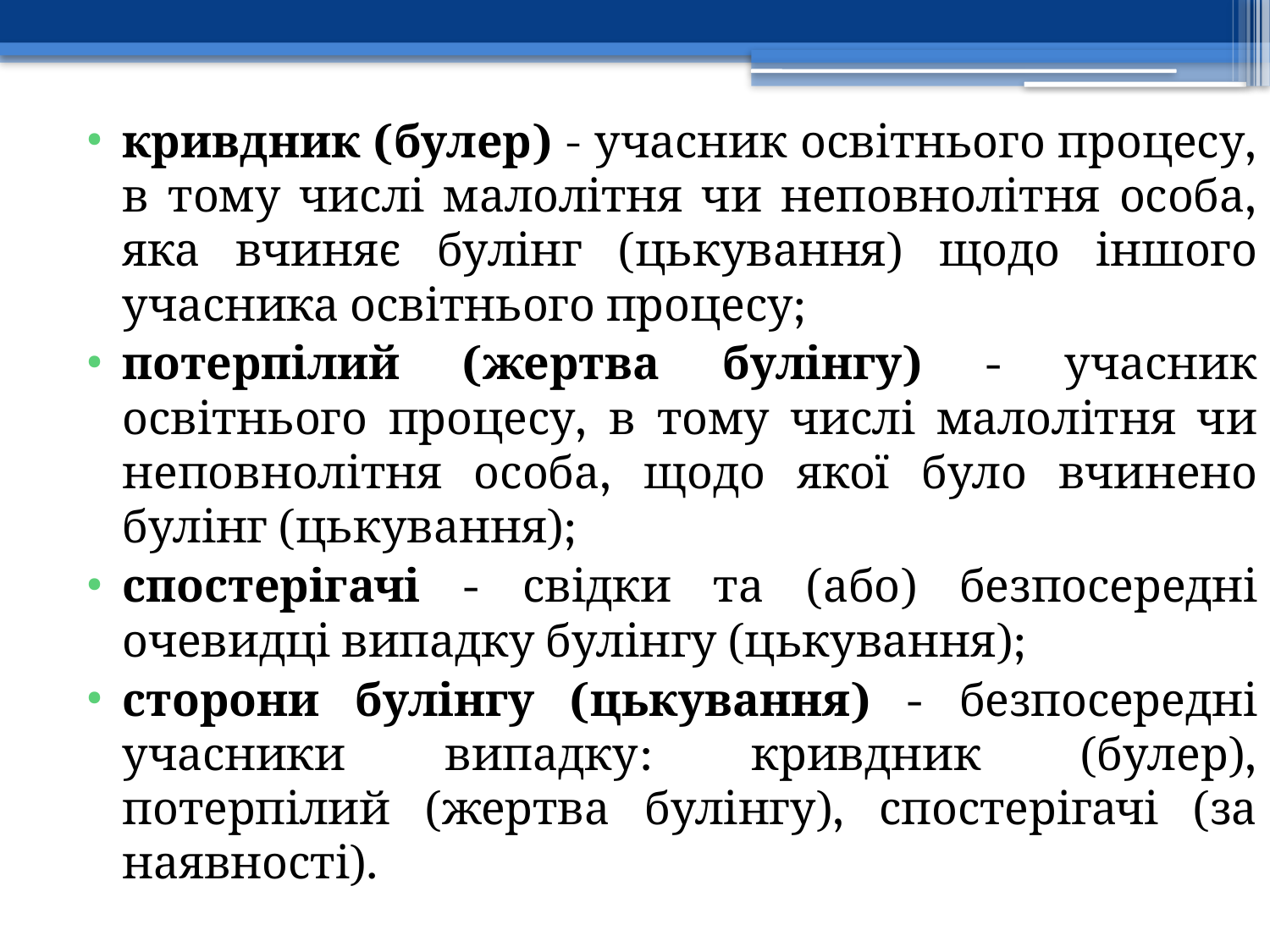

кривдник (булер) - учасник освітнього процесу, в тому числі малолітня чи неповнолітня особа, яка вчиняє булінг (цькування) щодо іншого учасника освітнього процесу;
потерпілий (жертва булінгу) - учасник освітнього процесу, в тому числі малолітня чи неповнолітня особа, щодо якої було вчинено булінг (цькування);
спостерігачі - свідки та (або) безпосередні очевидці випадку булінгу (цькування);
сторони булінгу (цькування) - безпосередні учасники випадку: кривдник (булер), потерпілий (жертва булінгу), спостерігачі (за наявності).